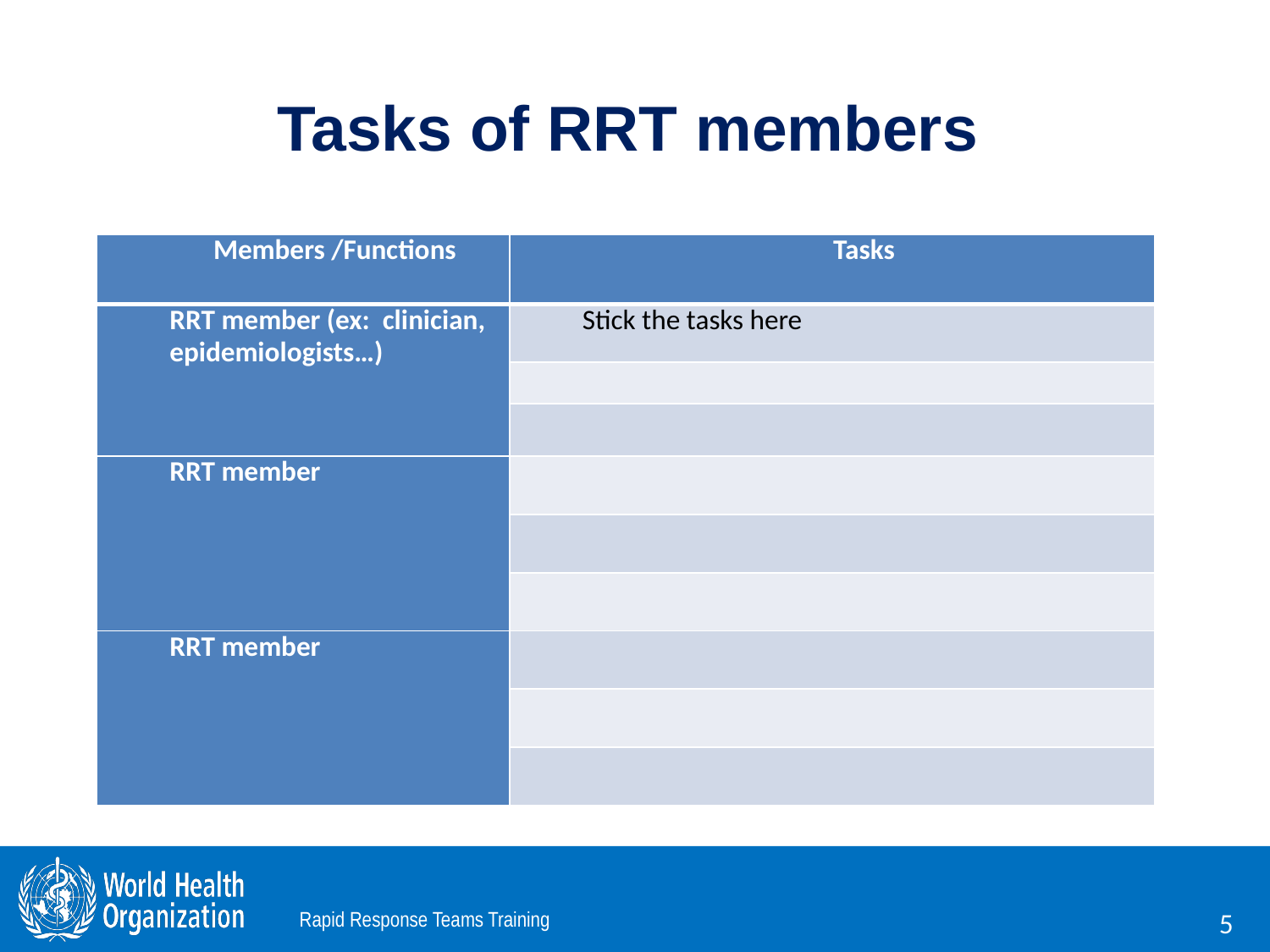

# Tasks of RRT members
| Members /Functions | Tasks |
| --- | --- |
| RRT member (ex: clinician, epidemiologists…) | Stick the tasks here |
|  |  |
|  |  |
| RRT member |  |
|  |  |
|  |  |
| RRT member |  |
|  |  |
|  |  |